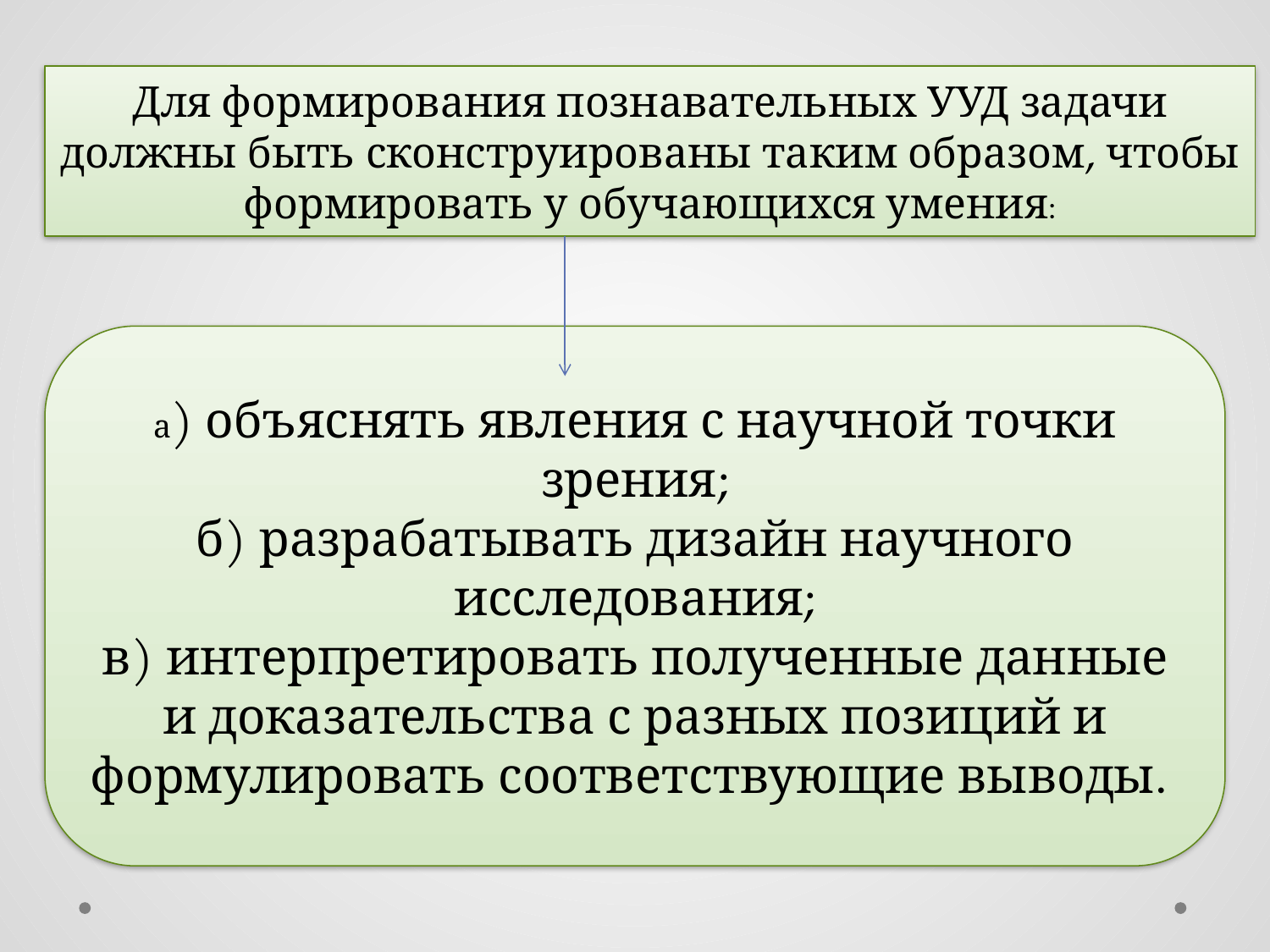

#
Для формирования познавательных УУД задачи должны быть сконструированы таким образом, чтобы формировать у обучающихся умения:

а) объяснять явления с научной точки зрения;
б) разрабатывать дизайн научного исследования;
в) интерпретировать полученные данные и доказательства с разных позиций и формулировать соответствующие выводы.